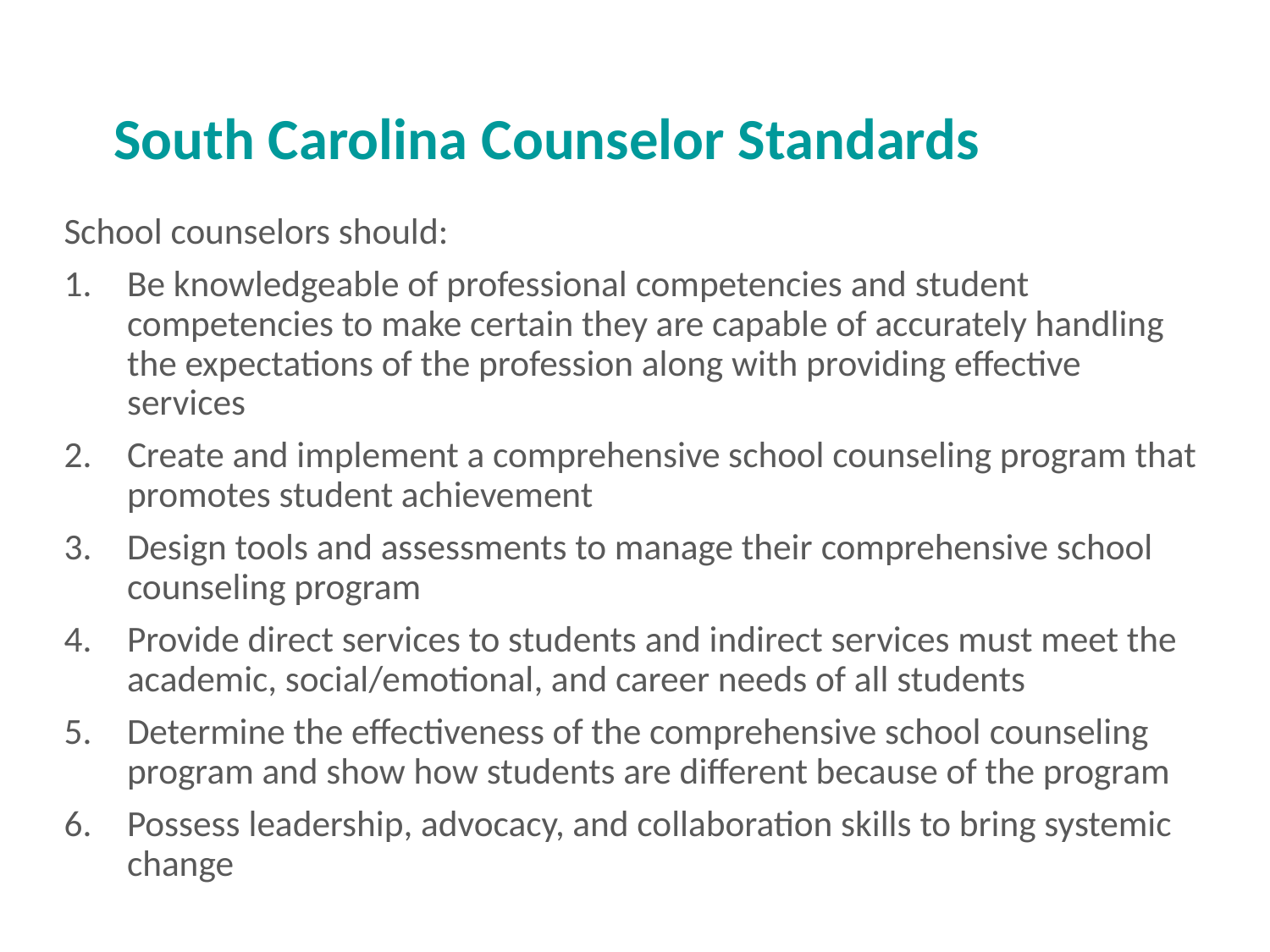

# South Carolina Counselor Standards
School counselors should:
Be knowledgeable of professional competencies and student competencies to make certain they are capable of accurately handling the expectations of the profession along with providing effective services
Create and implement a comprehensive school counseling program that promotes student achievement
Design tools and assessments to manage their comprehensive school counseling program
Provide direct services to students and indirect services must meet the academic, social/emotional, and career needs of all students
Determine the effectiveness of the comprehensive school counseling program and show how students are different because of the program
Possess leadership, advocacy, and collaboration skills to bring systemic change